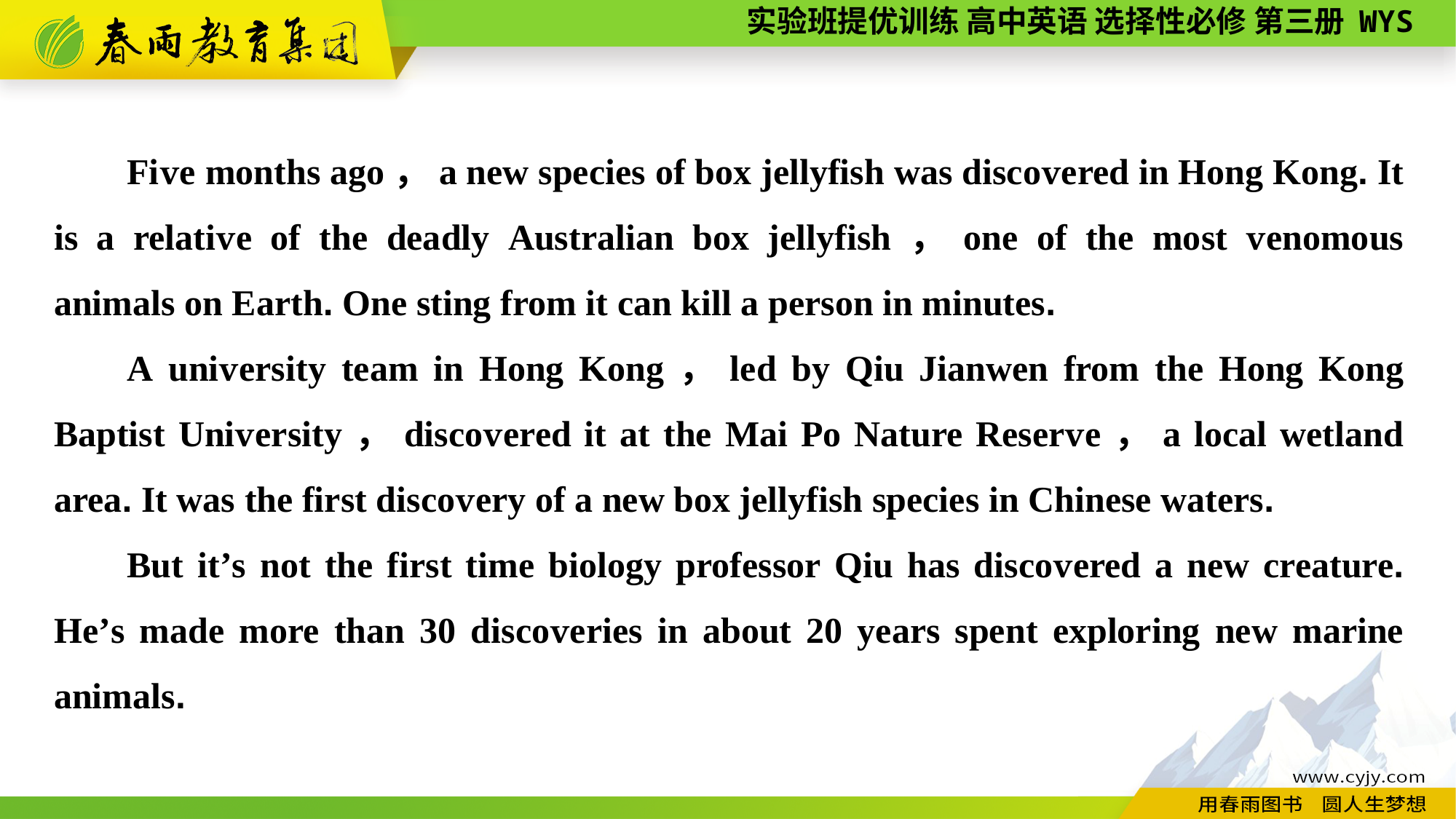

Five months ago，a new species of box jellyfish was discovered in Hong Kong. It is a relative of the deadly Australian box jellyfish，one of the most venomous animals on Earth. One sting from it can kill a person in minutes.
A university team in Hong Kong，led by Qiu Jianwen from the Hong Kong Baptist University，discovered it at the Mai Po Nature Reserve，a local wetland area. It was the first discovery of a new box jellyfish species in Chinese waters.
But it’s not the first time biology professor Qiu has discovered a new creature. He’s made more than 30 discoveries in about 20 years spent exploring new marine animals.